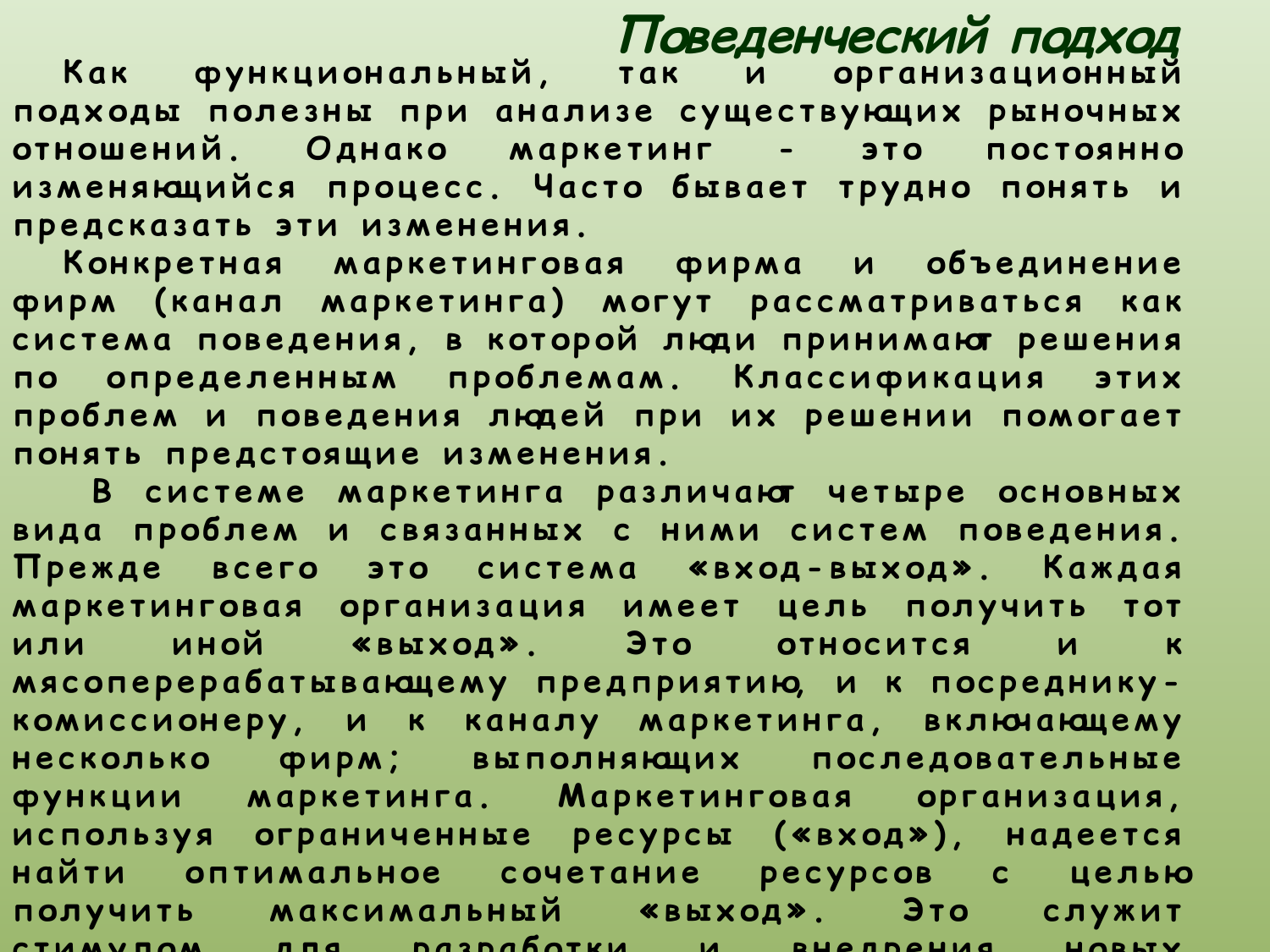

Как функциональный, так и организационный подходы полезны при анализе существующих рыночных отношений. Однако маркетинг - это постоянно изменяющийся процесс. Часто бывает трудно понять и предсказать эти изменения.
Конкретная маркетинговая фирма и объединение фирм (канал маркетинга) могут рассматриваться как система поведения, в которой люди принимают решения по определенным проблемам. Классификация этих проблем и поведения людей при их решении помогает понять предстоящие изменения.
 В системе маркетинга различают четыре основных вида проблем и связанных с ними систем поведения. Прежде всего это система «вход-выход». Каждая маркетинговая организация имеет цель получить тот или иной «выход». Это относится и к мясоперерабатывающему предприятию, и к посреднику-комиссионеру, и к каналу маркетинга, включающему несколько фирм; выполняющих последовательные функции маркетинга. Маркетинговая организация, используя ограниченные ресурсы («вход»), надеется найти оптимальное сочетание ресурсов с целью получить максимальный «выход». Это служит стимулом для разработки и внедрения новых технологий, новых видов продукции и более эффективных форм организации работы

                                                                       Поведенческий подход